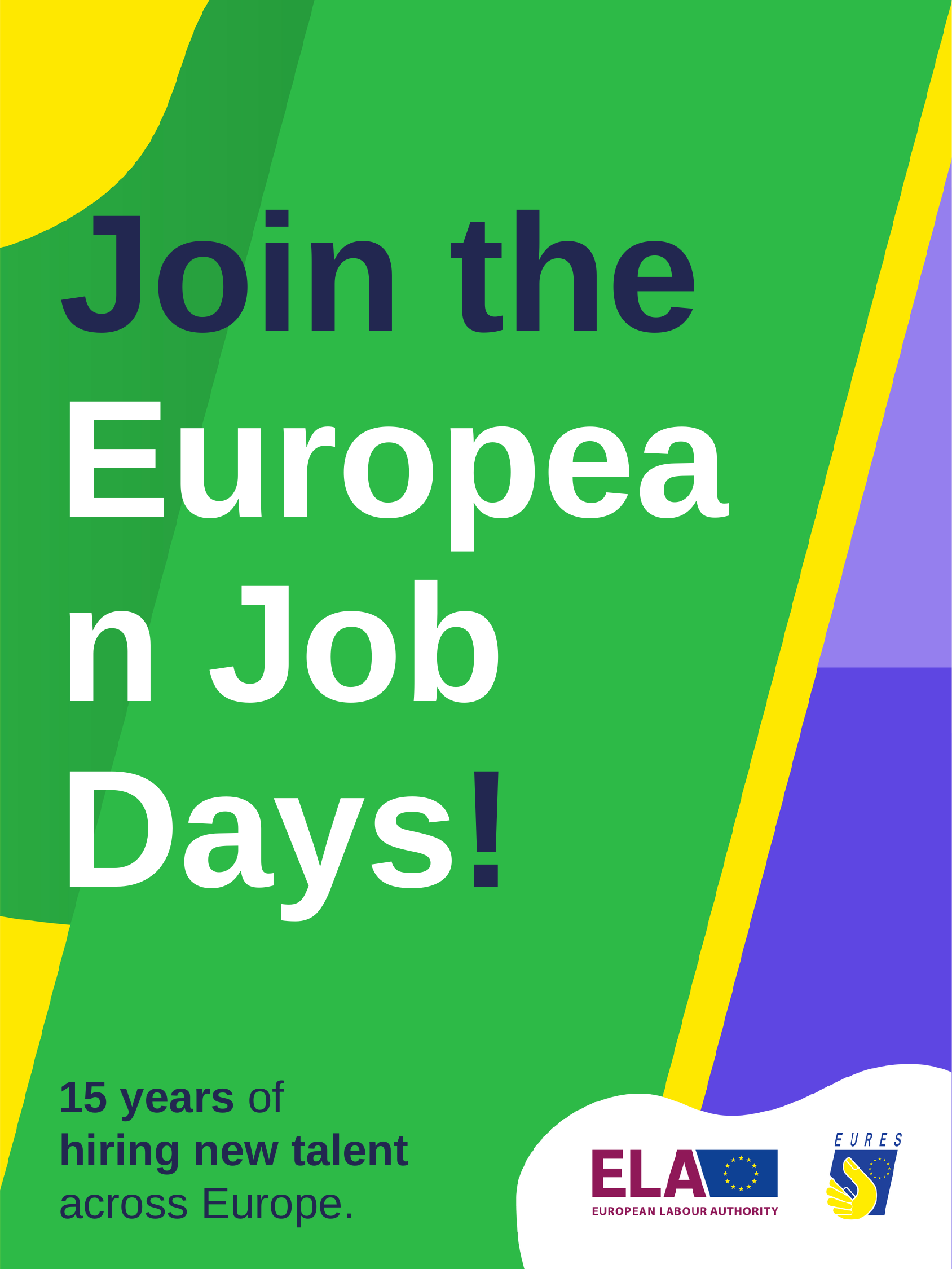

Join the European Job Days!

15 years of hiring new talent across Europe.